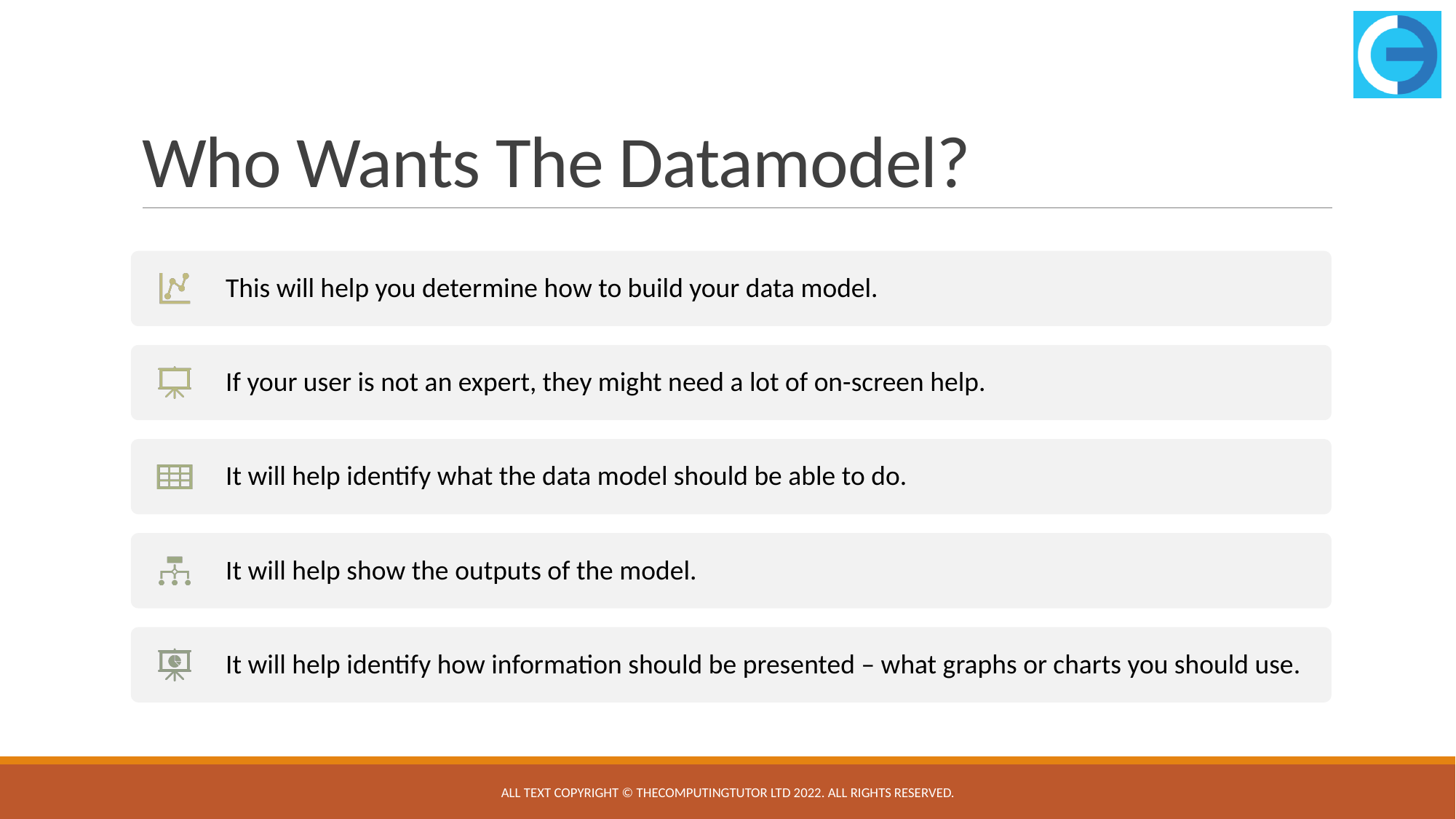

# Who Wants The Datamodel?
This will help you determine how to build your data model.
If your user is not an expert, they might need a lot of on-screen help.
It will help identify what the data model should be able to do.
It will help show the outputs of the model.
It will help identify how information should be presented – what graphs or charts you should use.
All text copyright © TheComputingTutor Ltd 2022. All rights Reserved.